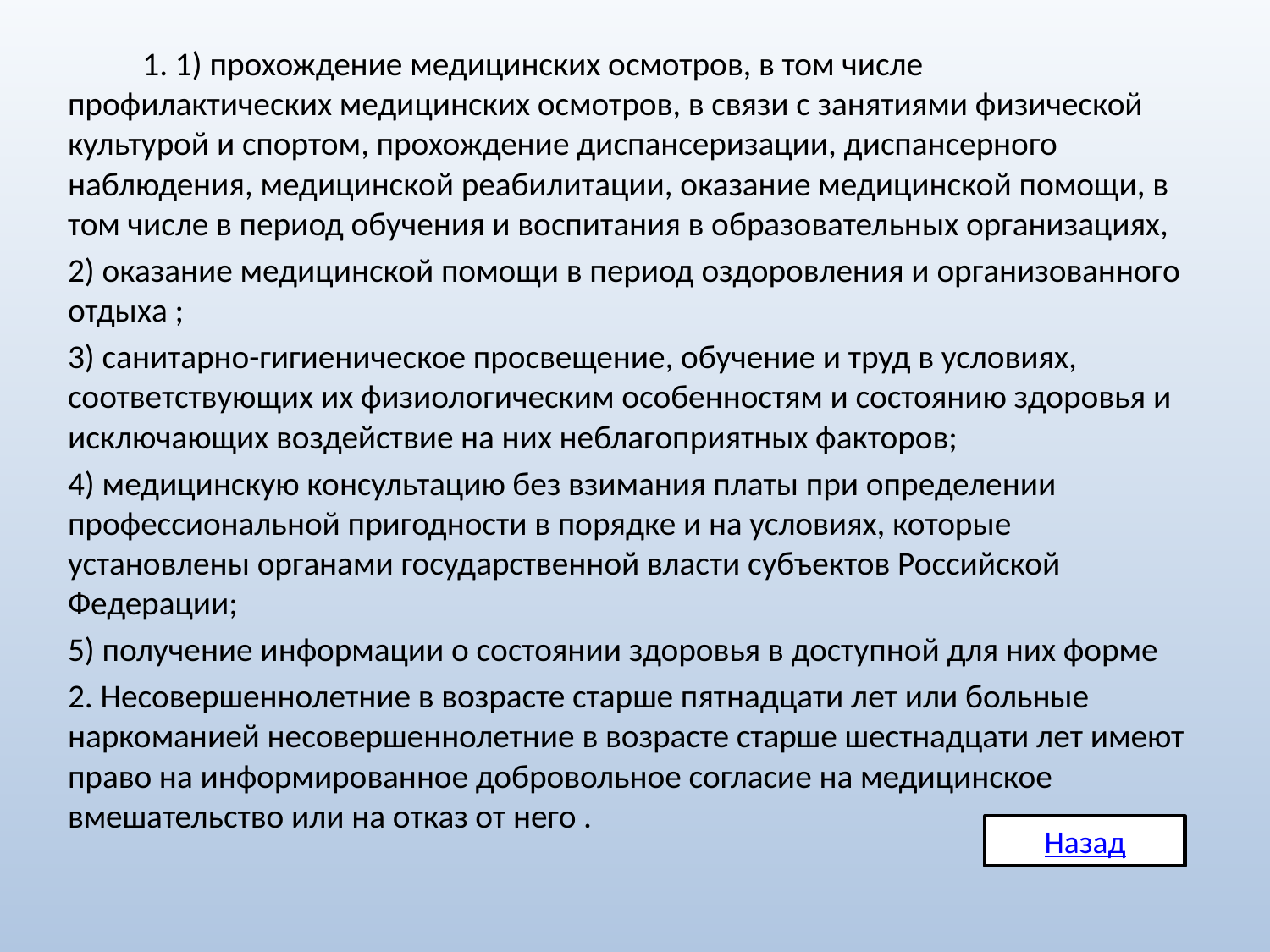

1. 1) прохождение медицинских осмотров, в том числе профилактических медицинских осмотров, в связи с занятиями физической культурой и спортом, прохождение диспансеризации, диспансерного наблюдения, медицинской реабилитации, оказание медицинской помощи, в том числе в период обучения и воспитания в образовательных организациях,
2) оказание медицинской помощи в период оздоровления и организованного отдыха ;
3) санитарно-гигиеническое просвещение, обучение и труд в условиях, соответствующих их физиологическим особенностям и состоянию здоровья и исключающих воздействие на них неблагоприятных факторов;
4) медицинскую консультацию без взимания платы при определении профессиональной пригодности в порядке и на условиях, которые установлены органами государственной власти субъектов Российской Федерации;
5) получение информации о состоянии здоровья в доступной для них форме
2. Несовершеннолетние в возрасте старше пятнадцати лет или больные наркоманией несовершеннолетние в возрасте старше шестнадцати лет имеют право на информированное добровольное согласие на медицинское вмешательство или на отказ от него .

Назад